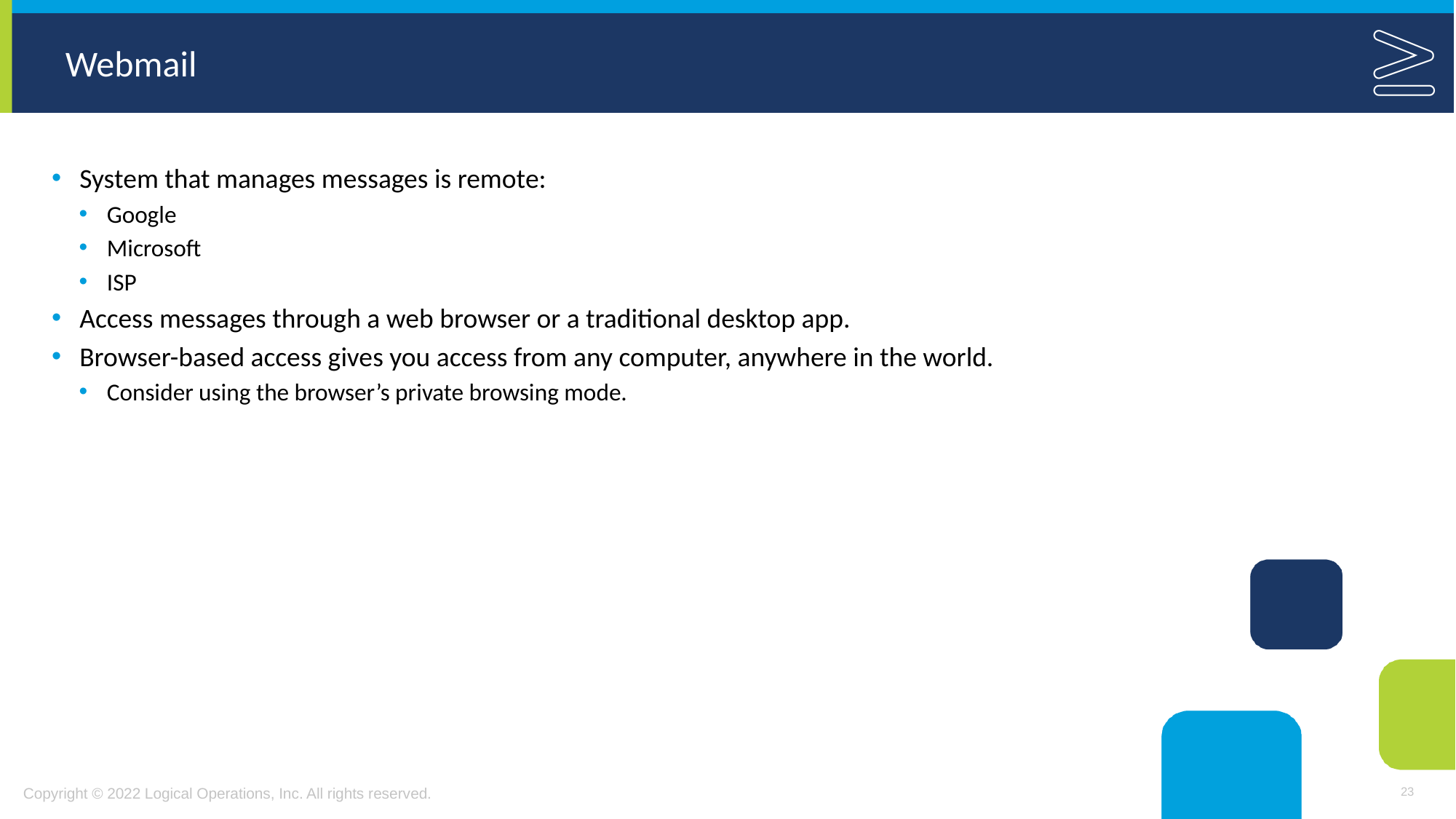

# Webmail
System that manages messages is remote:
Google
Microsoft
ISP
Access messages through a web browser or a traditional desktop app.
Browser-based access gives you access from any computer, anywhere in the world.
Consider using the browser’s private browsing mode.
23